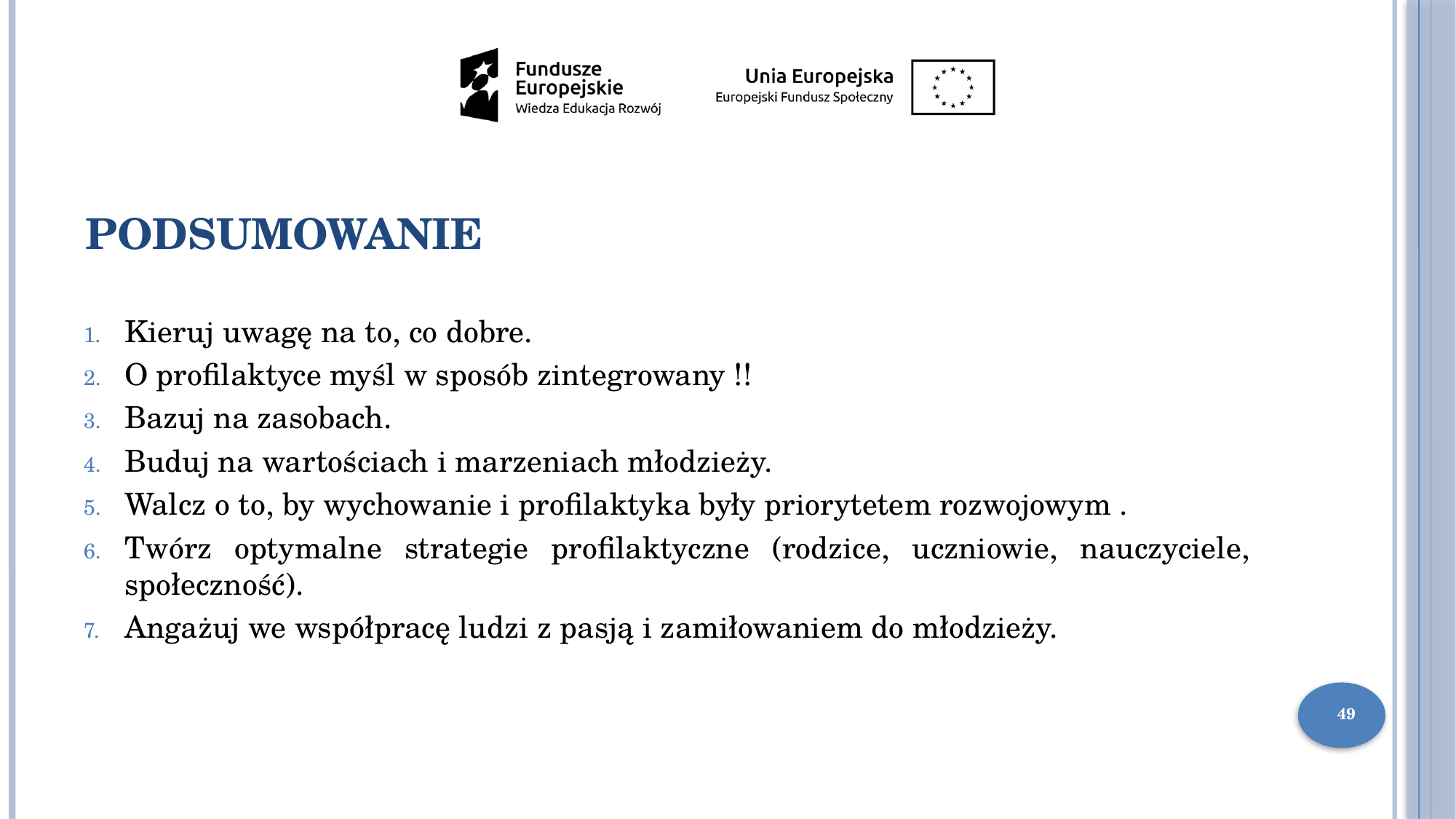

PODSUMOWANIE
Kieruj uwagę na to, co dobre.
O profilaktyce myśl w sposób zintegrowany !!
Bazuj na zasobach.
Buduj na wartościach i marzeniach młodzieży.
Walcz o to, by wychowanie i profilaktyka były priorytetem rozwojowym .
Twórz optymalne strategie profilaktyczne (rodzice, uczniowie, nauczyciele, społeczność).
Angażuj we współpracę ludzi z pasją i zamiłowaniem do młodzieży.

49